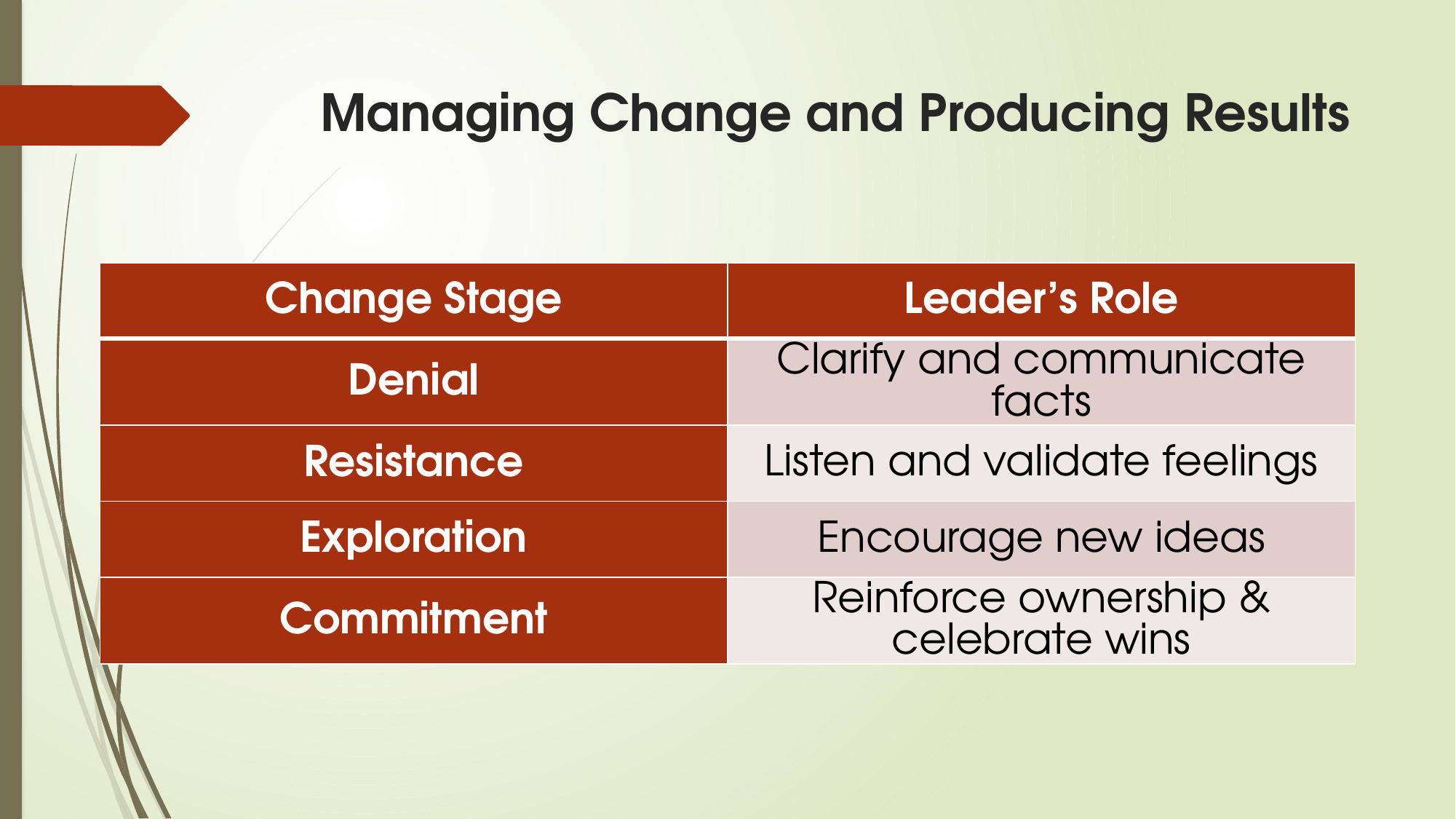

# Managing Change and Producing Results
| Change Stage | Leader’s Role |
| --- | --- |
| Denial | Clarify and communicate facts |
| Resistance | Listen and validate feelings |
| Exploration | Encourage new ideas |
| Commitment | Reinforce ownership & celebrate wins |